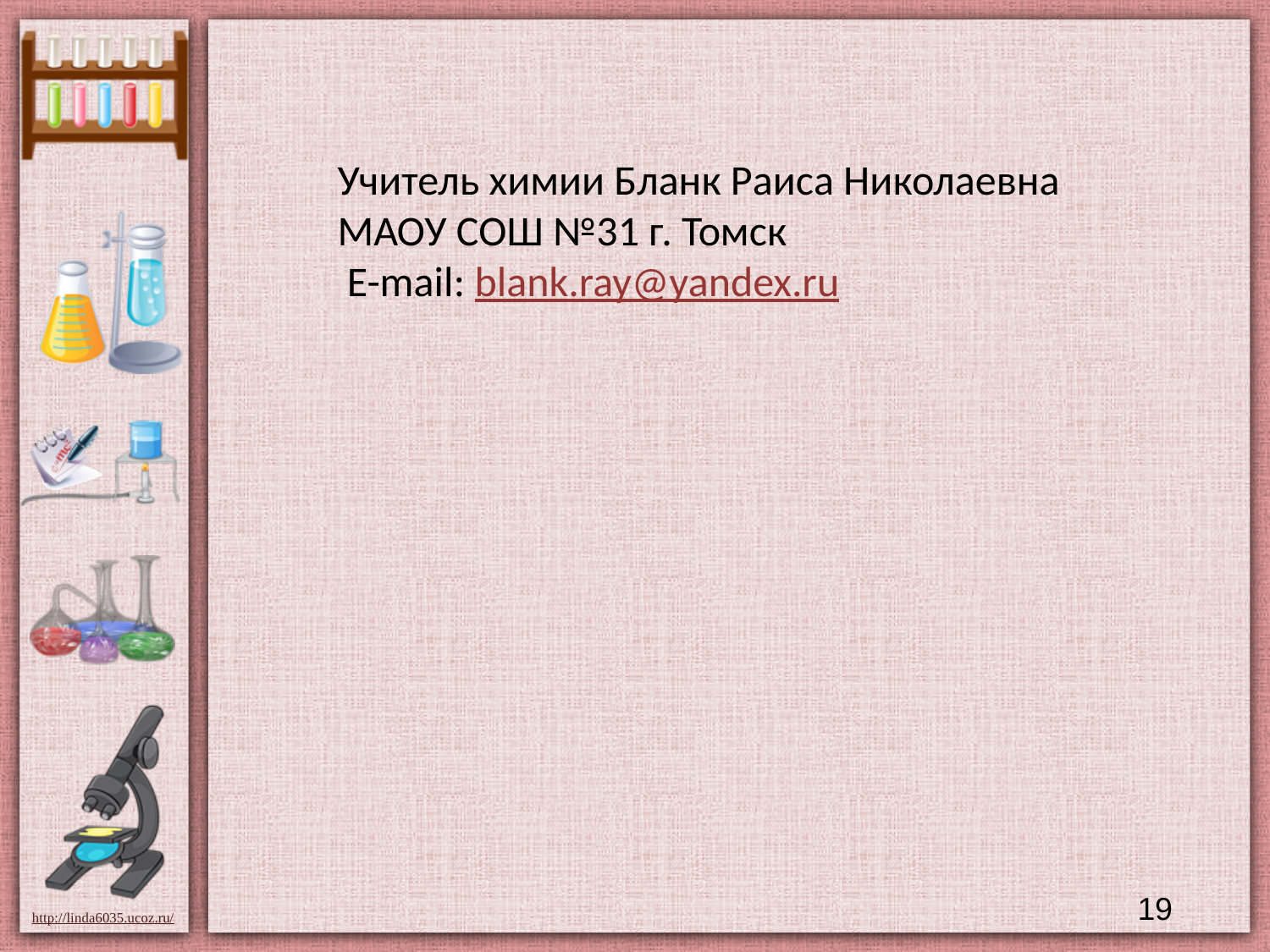

Учитель химии Бланк Раиса Николаевна
МАОУ СОШ №31 г. Томск
 E-mail: blank.ray@yandex.ru

19